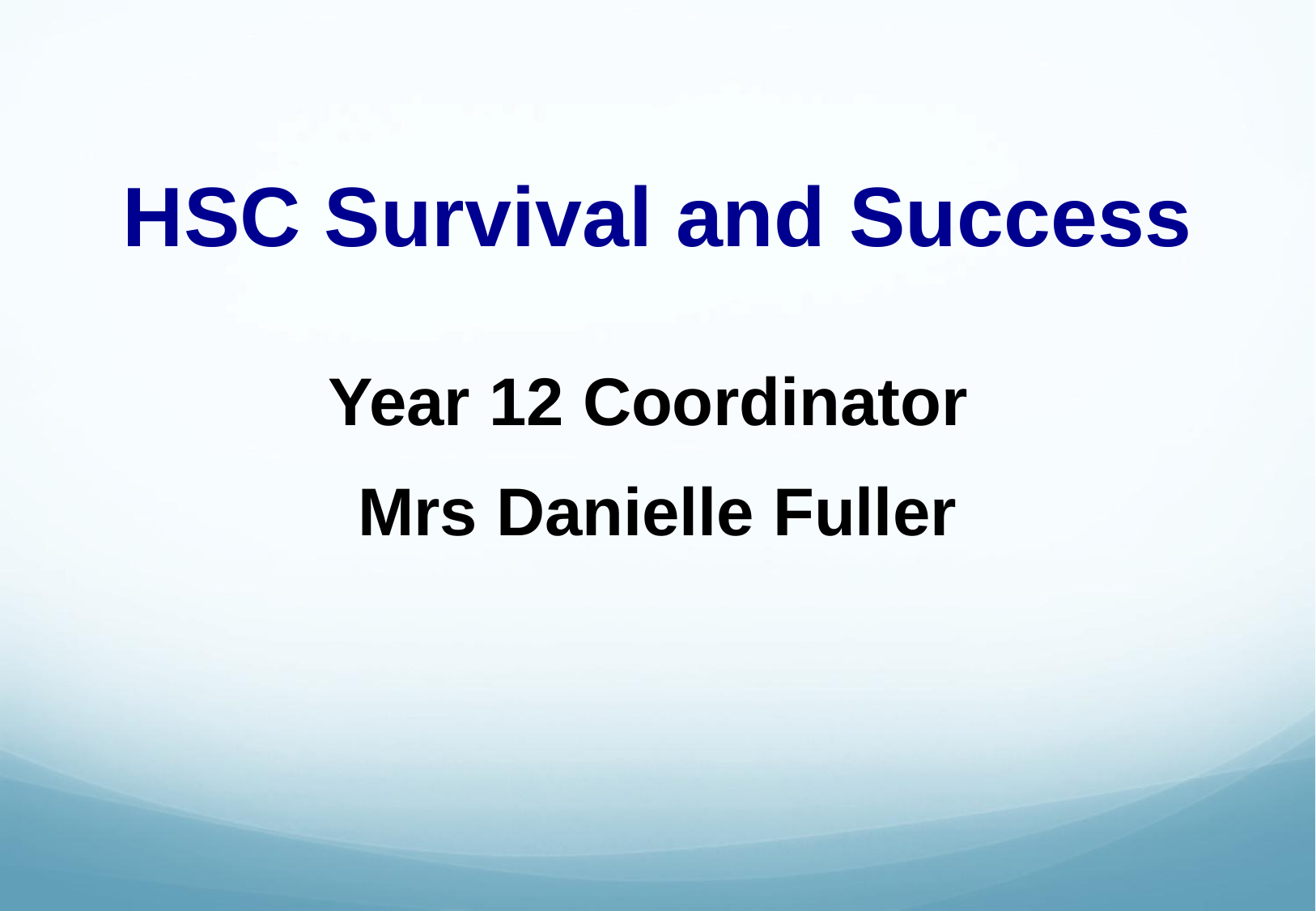

# HSC Survival and Success
Year 12 Coordinator
Mrs Danielle Fuller